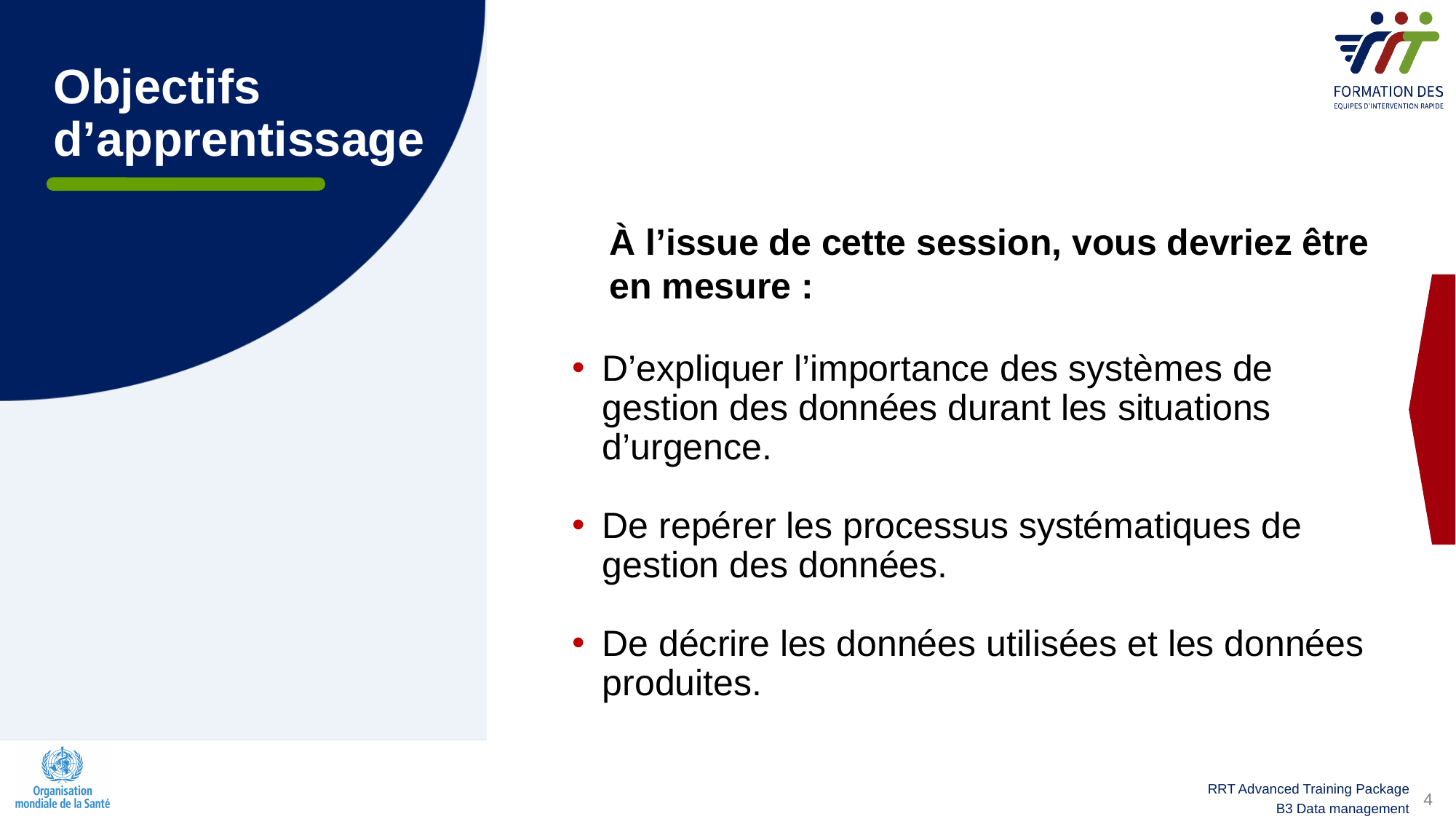

Objectifs d’apprentissage
À l’issue de cette session, vous devriez être en mesure :

D’expliquer l’importance des systèmes de gestion des données durant les situations d’urgence.

De repérer les processus systématiques de gestion des données.

De décrire les données utilisées et les données produites.